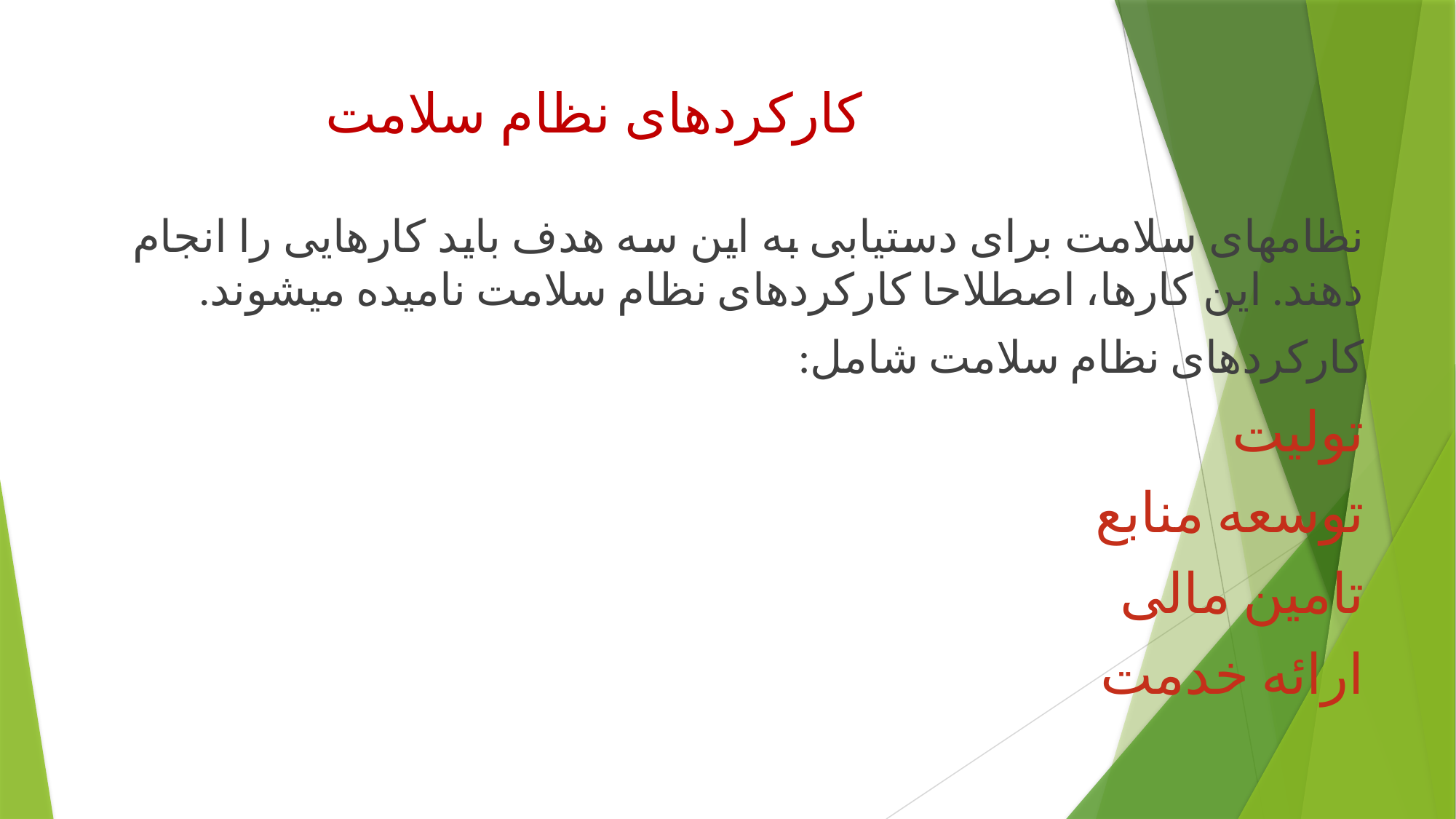

# کارکردهای نظام سلامت
نظامهای سلامت برای دستیابی به این سه هدف باید کارهایی را انجام دهند. این کارها، اصطلاحا کارکردهای نظام سلامت نامیده میشوند.
کارکردهای نظام سلامت شامل:
تولیت
توسعه منابع
تامین مالی
ارائه خدمت